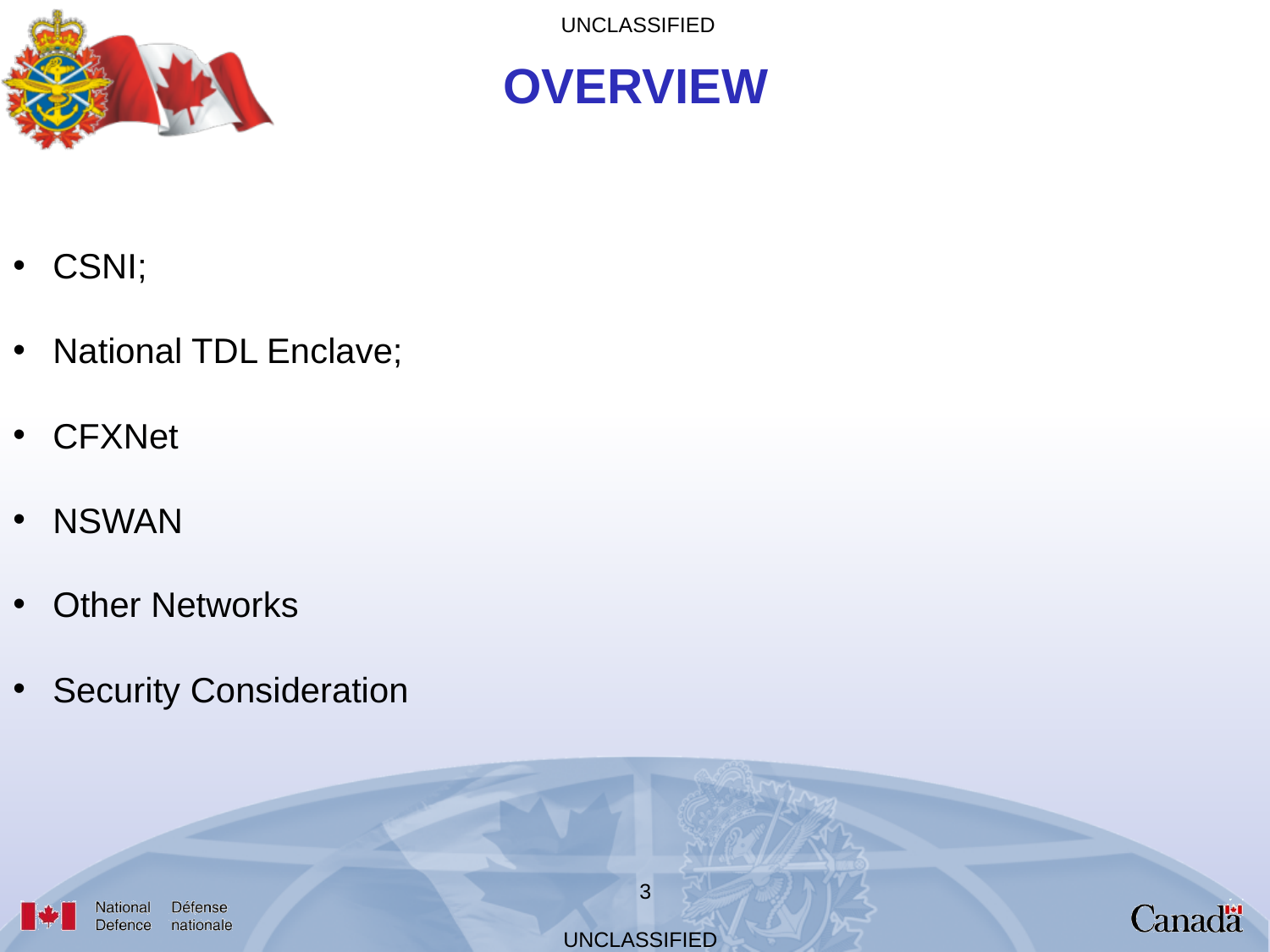

OVERVIEW
CSNI;​

National TDL Enclave;​

CFXNet​

NSWAN

Other Networks

Security Consideration